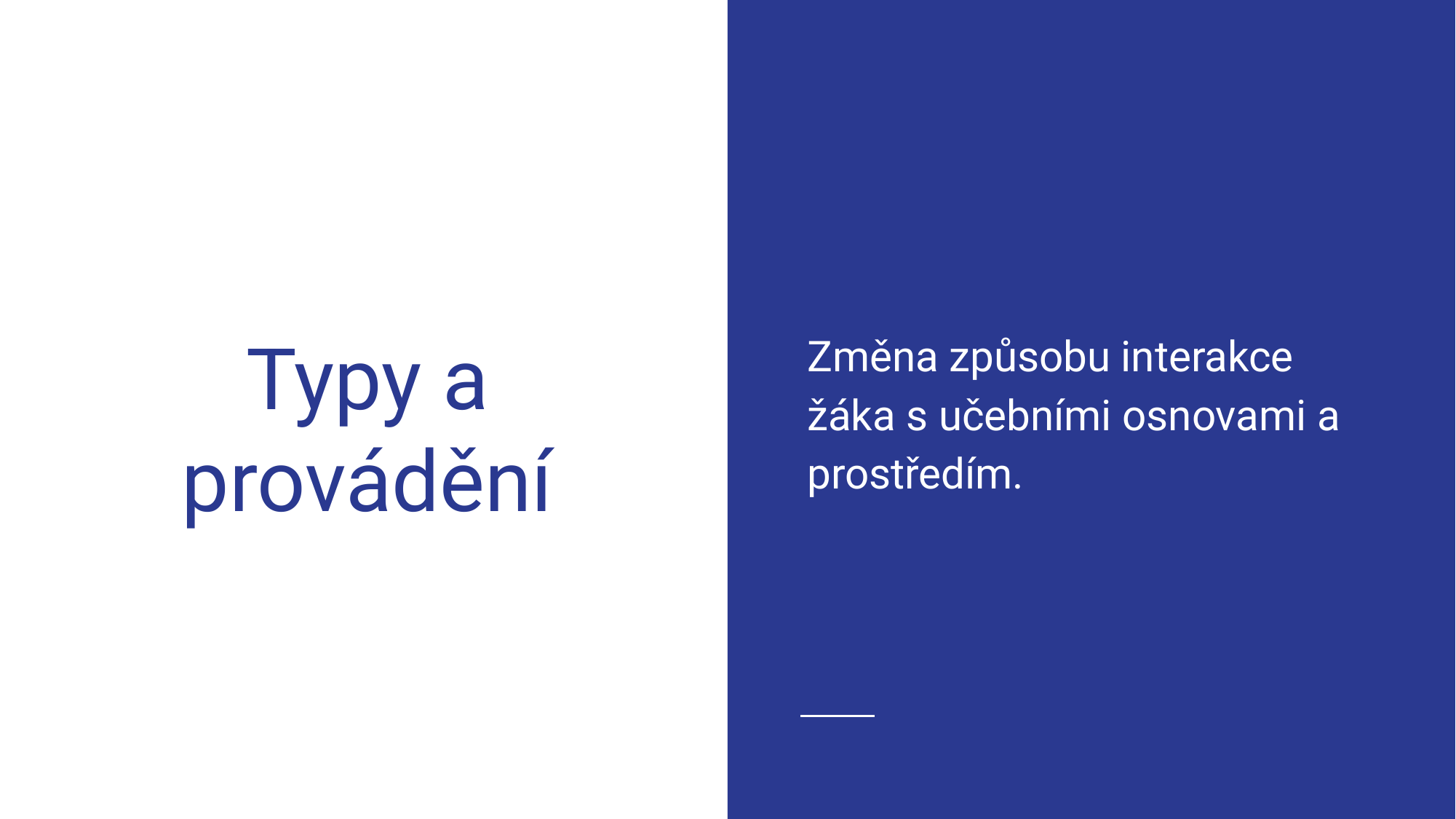

Změna způsobu interakce žáka s učebními osnovami a prostředím.
# Typy a provádění